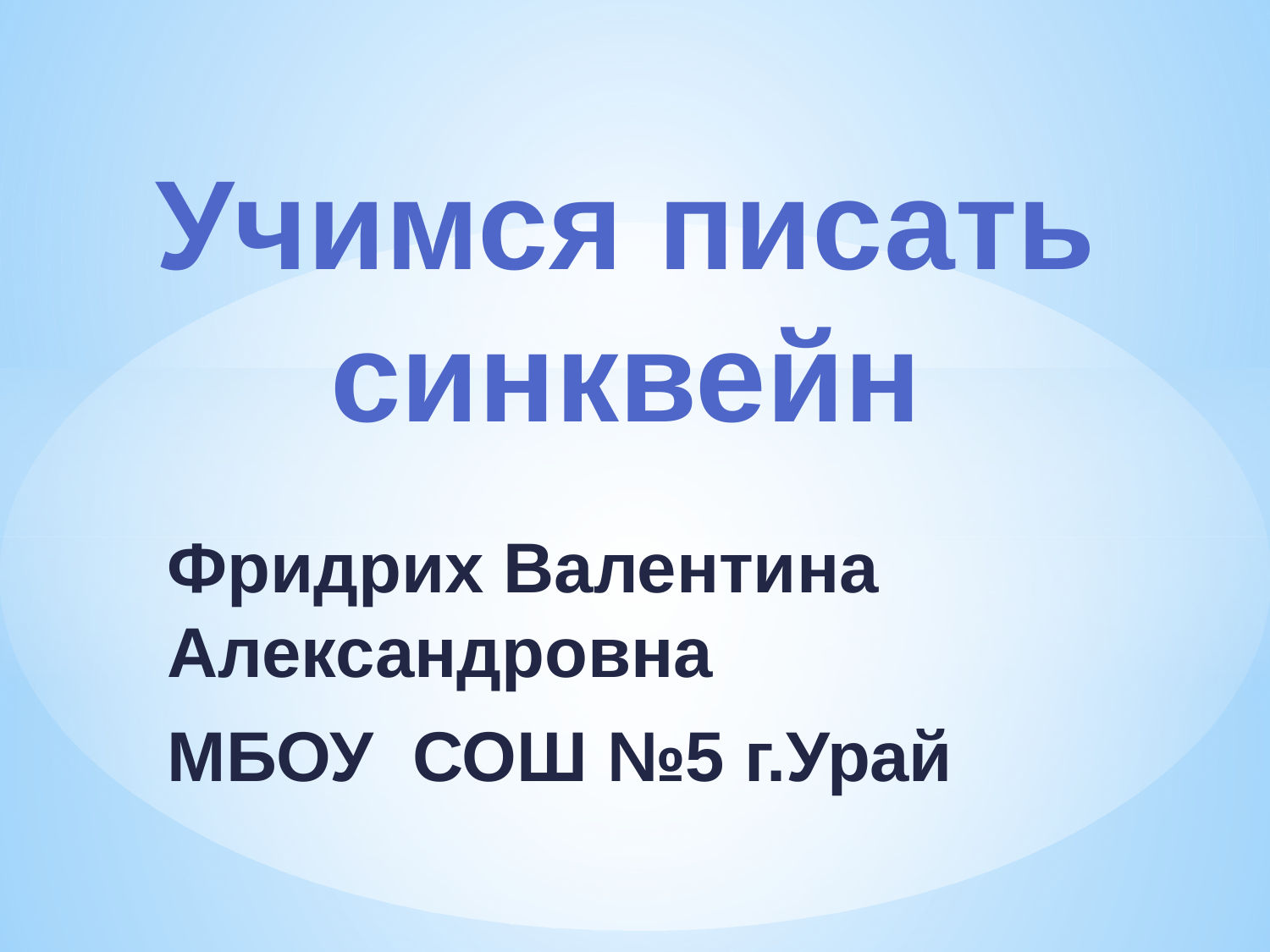

# Учимся писать синквейн
Фридрих Валентина Александровна
МБОУ  СОШ №5 г.Урай